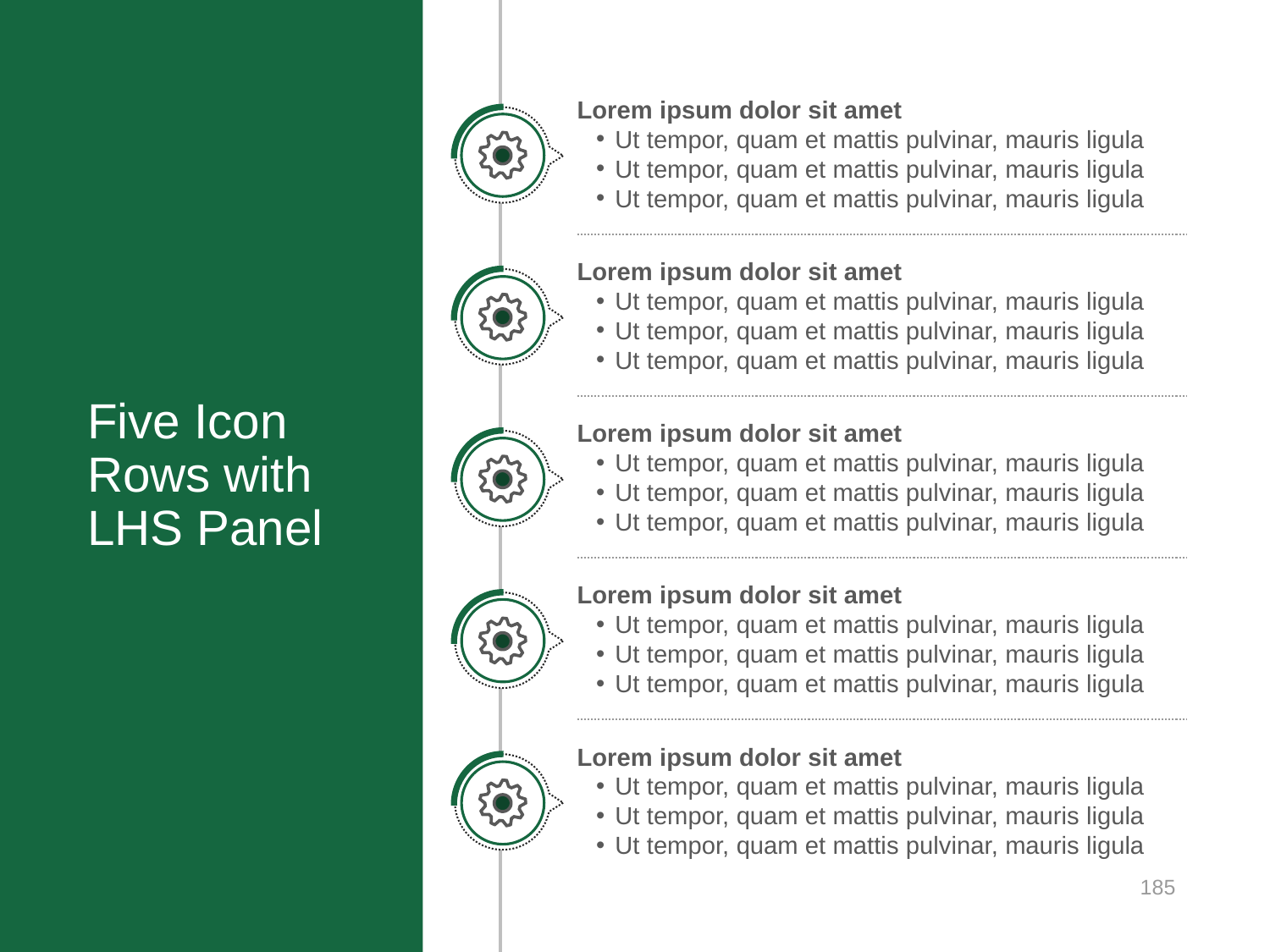

Lorem ipsum dolor sit amet
Ut tempor, quam et mattis pulvinar, mauris ligula
Ut tempor, quam et mattis pulvinar, mauris ligula
Ut tempor, quam et mattis pulvinar, mauris ligula

Lorem ipsum dolor sit amet
Ut tempor, quam et mattis pulvinar, mauris ligula
Ut tempor, quam et mattis pulvinar, mauris ligula
Ut tempor, quam et mattis pulvinar, mauris ligula

# Five Icon Rows with LHS Panel
Lorem ipsum dolor sit amet
Ut tempor, quam et mattis pulvinar, mauris ligula
Ut tempor, quam et mattis pulvinar, mauris ligula
Ut tempor, quam et mattis pulvinar, mauris ligula

Lorem ipsum dolor sit amet
Ut tempor, quam et mattis pulvinar, mauris ligula
Ut tempor, quam et mattis pulvinar, mauris ligula
Ut tempor, quam et mattis pulvinar, mauris ligula

Lorem ipsum dolor sit amet
Ut tempor, quam et mattis pulvinar, mauris ligula
Ut tempor, quam et mattis pulvinar, mauris ligula
Ut tempor, quam et mattis pulvinar, mauris ligula

185